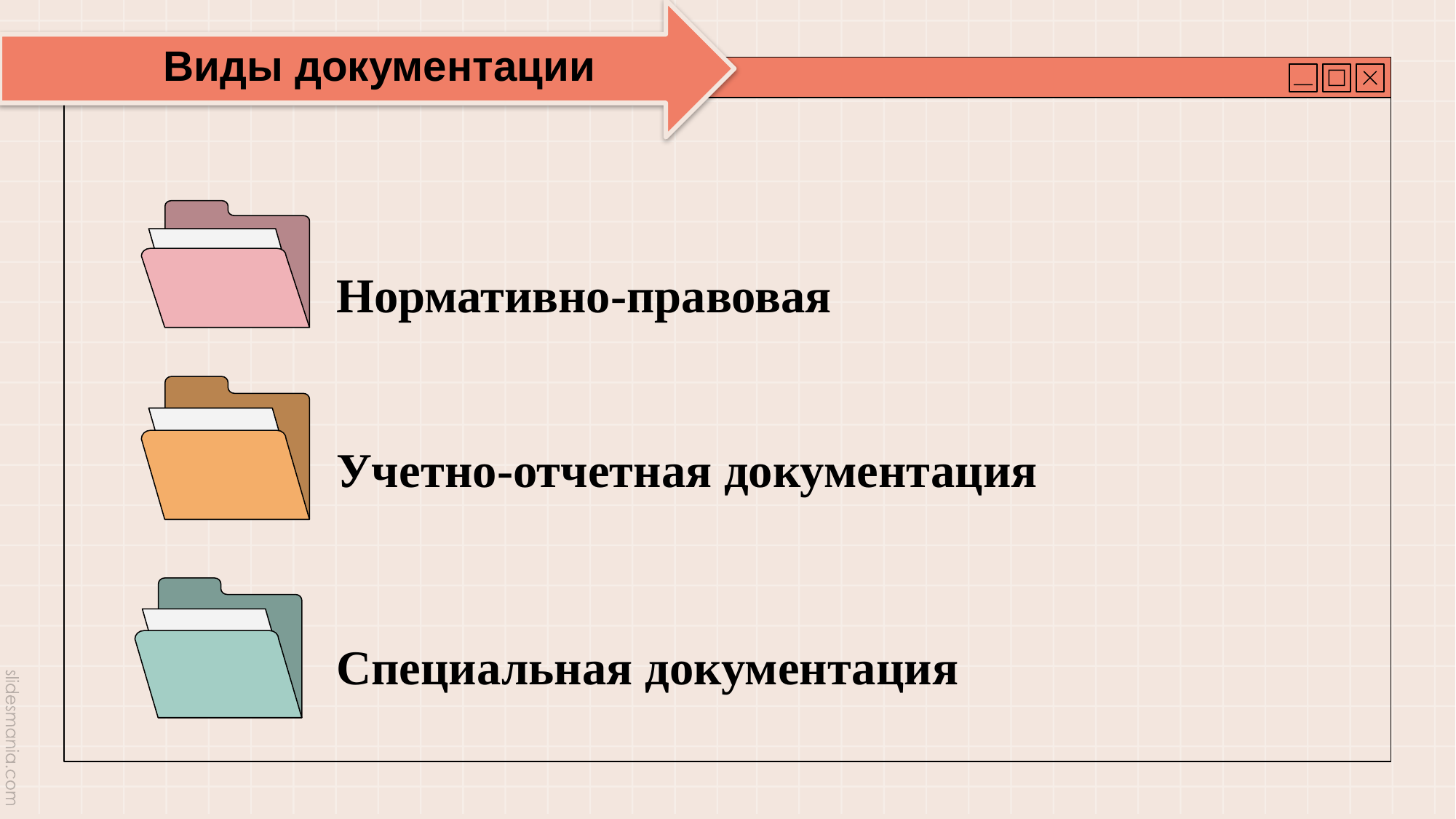

Виды документации

Нормативно-правовая

Учетно-отчетная документация

Специальная документация